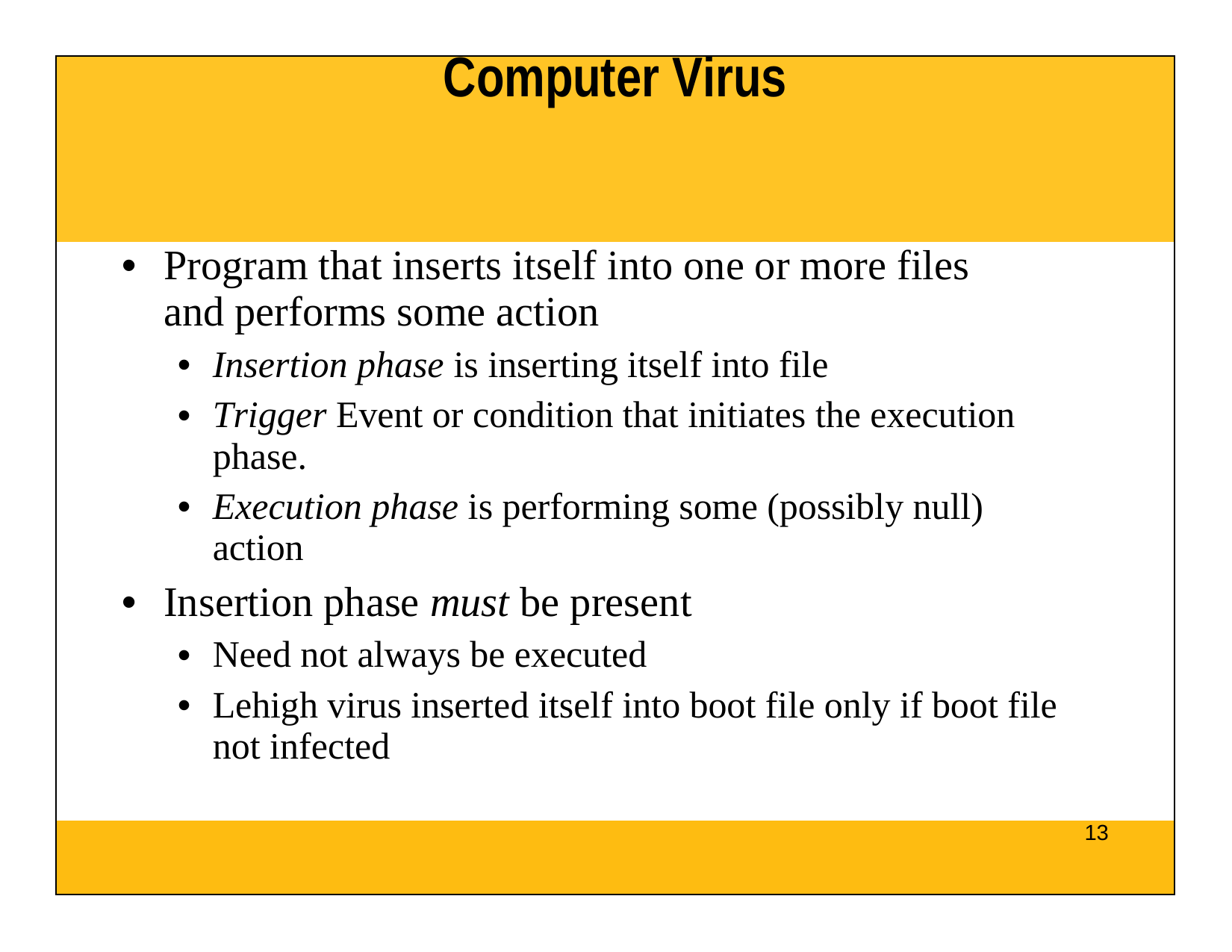

| Computer Virus |
| --- |
| Program that inserts itself into one or more files and performs some action Insertion phase is inserting itself into file Trigger Event or condition that initiates the execution phase. Execution phase is performing some (possibly null) action Insertion phase must be present Need not always be executed Lehigh virus inserted itself into boot file only if boot file not infected |
| 13 |